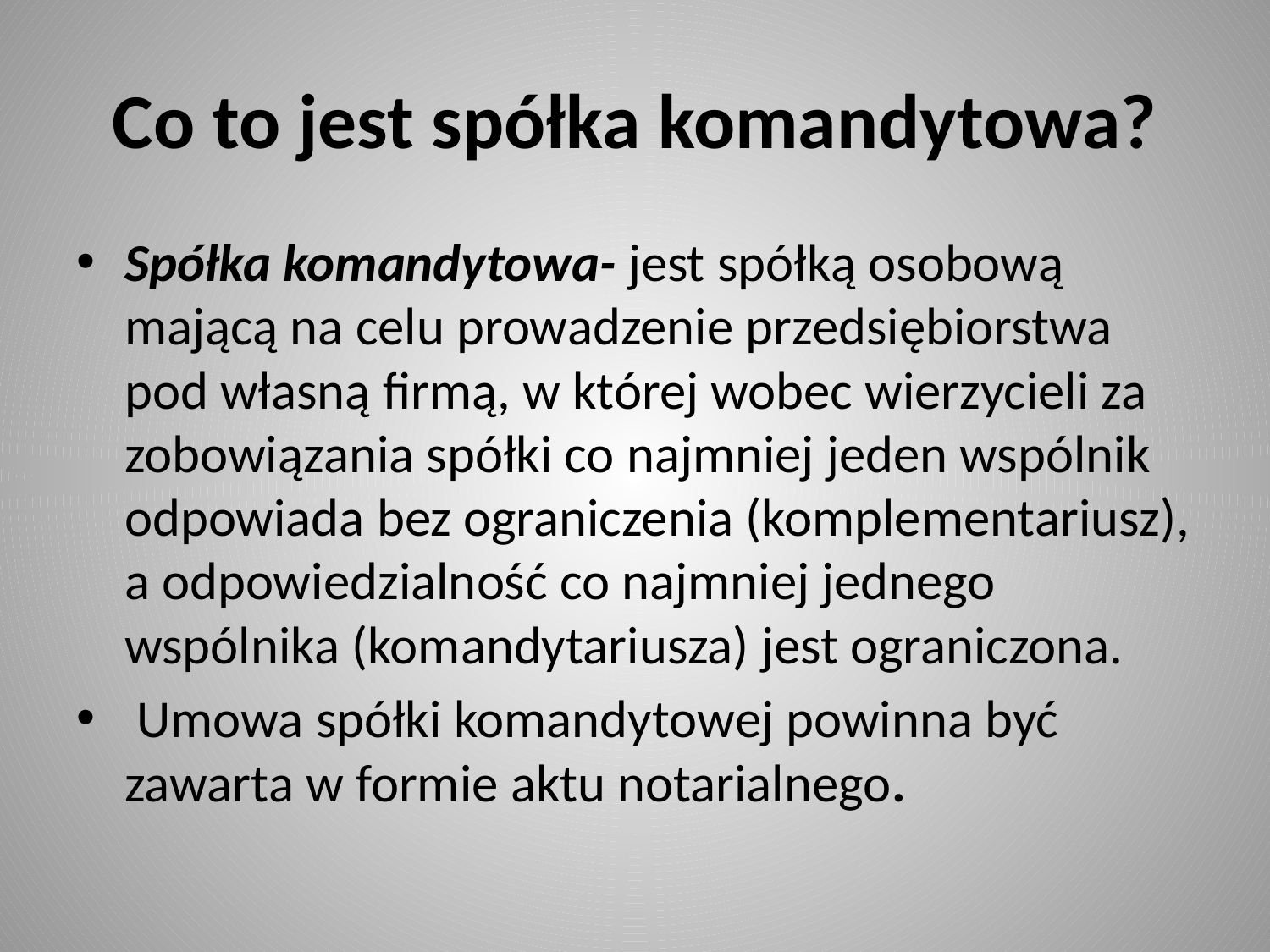

# Co to jest spółka komandytowa?
Spółka komandytowa- jest spółką osobową mającą na celu prowadzenie przedsiębiorstwa pod własną firmą, w której wobec wierzycieli za zobowiązania spółki co najmniej jeden wspólnik odpowiada bez ograniczenia (komplementariusz), a odpowiedzialność co najmniej jednego wspólnika (komandytariusza) jest ograniczona.
 Umowa spółki komandytowej powinna być zawarta w formie aktu notarialnego.